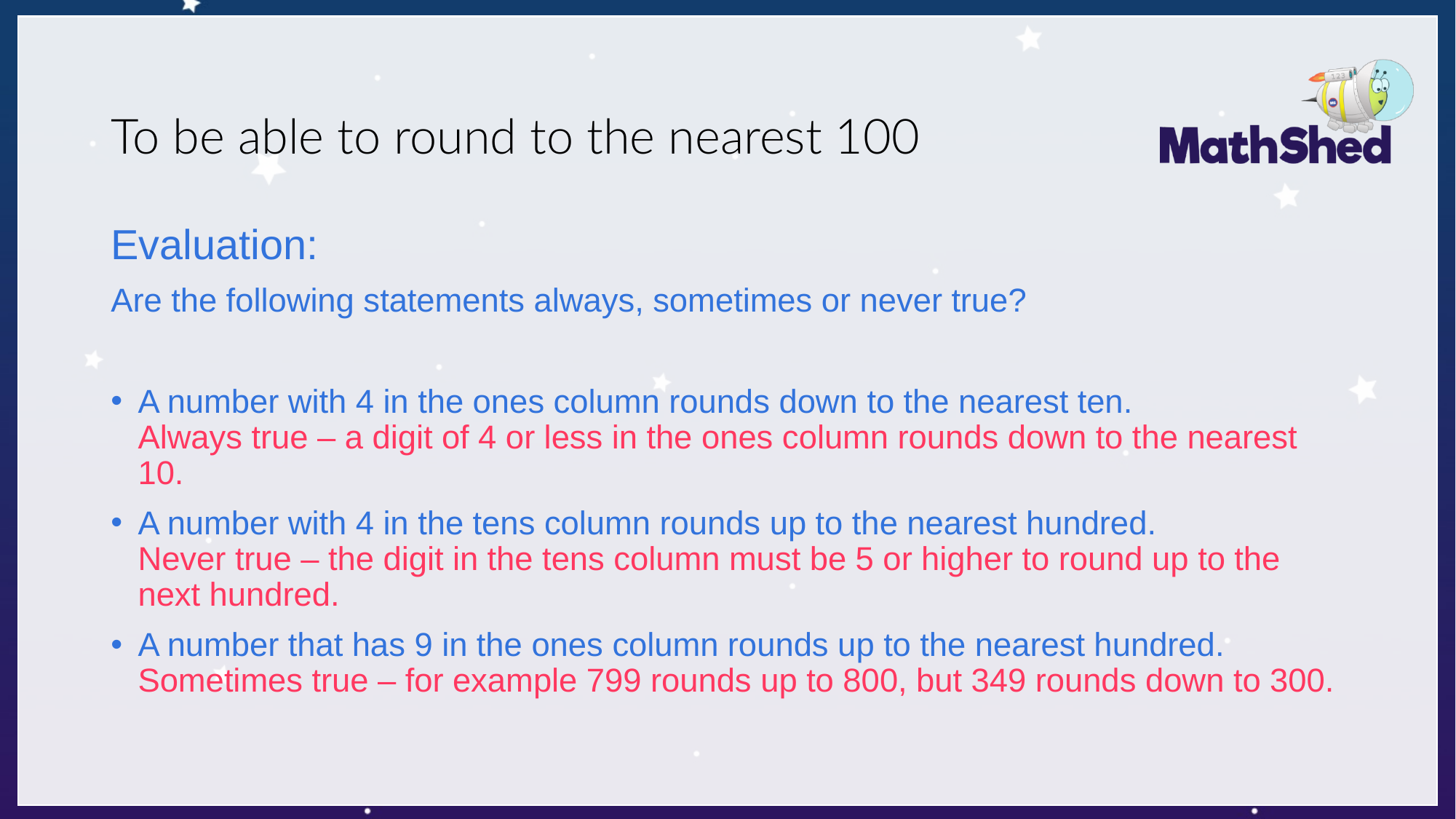

To be able to round to the nearest 100
Evaluation:
Are the following statements always, sometimes or never true?

A number with 4 in the ones column rounds down to the nearest ten.
Always true – a digit of 4 or less in the ones column rounds down to the nearest 10.
A number with 4 in the tens column rounds up to the nearest hundred.
Never true – the digit in the tens column must be 5 or higher to round up to the next hundred.
A number that has 9 in the ones column rounds up to the nearest hundred.
Sometimes true – for example 799 rounds up to 800, but 349 rounds down to 300.